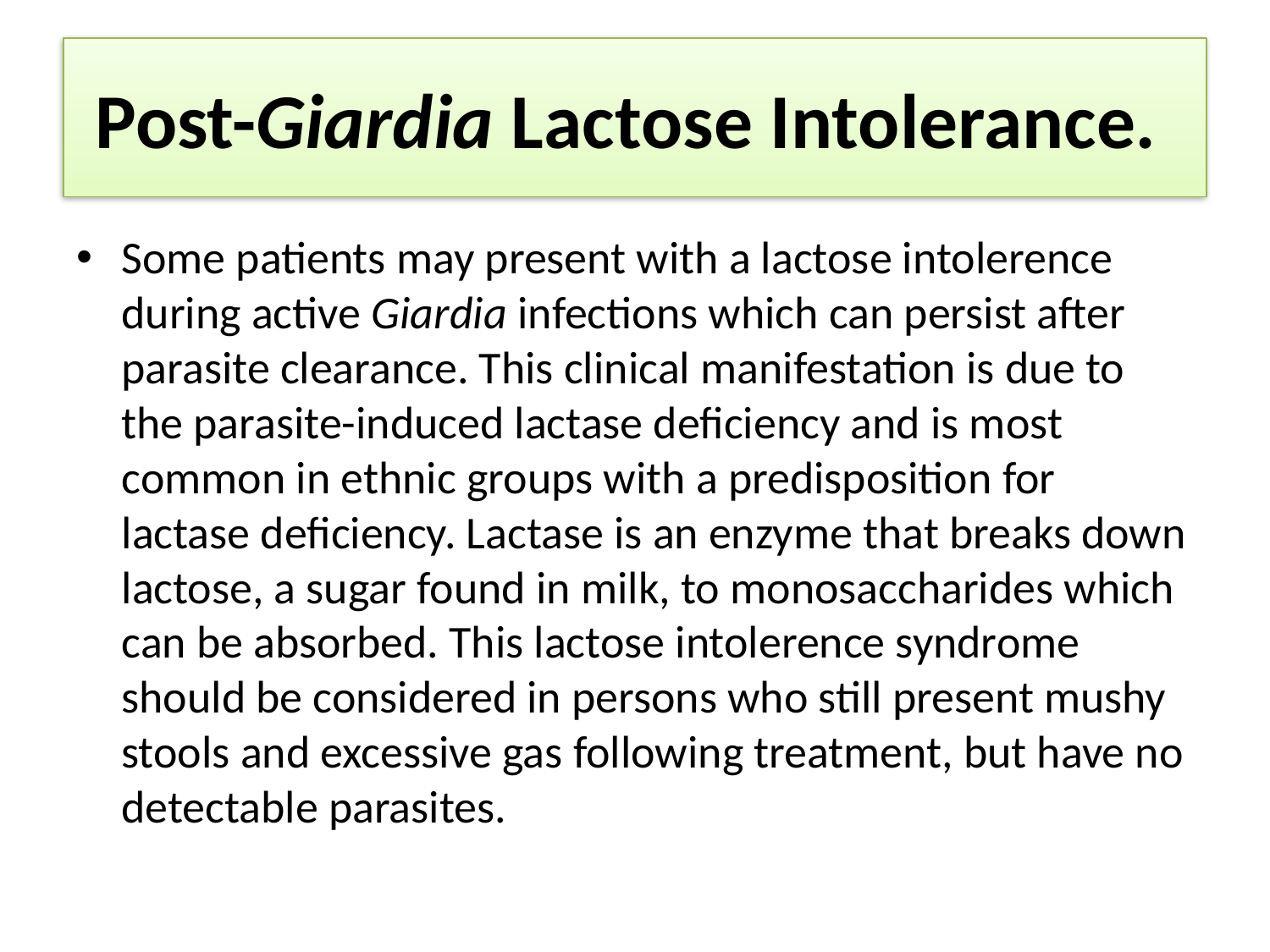

# Post-Giardia Lactose Intolerance.
Some patients may present with a lactose intolerence during active Giardia infections which can persist after parasite clearance. This clinical manifestation is due to the parasite-induced lactase deficiency and is most common in ethnic groups with a predisposition for lactase deficiency. Lactase is an enzyme that breaks down lactose, a sugar found in milk, to monosaccharides which can be absorbed. This lactose intolerence syndrome should be considered in persons who still present mushy stools and excessive gas following treatment, but have no detectable parasites.